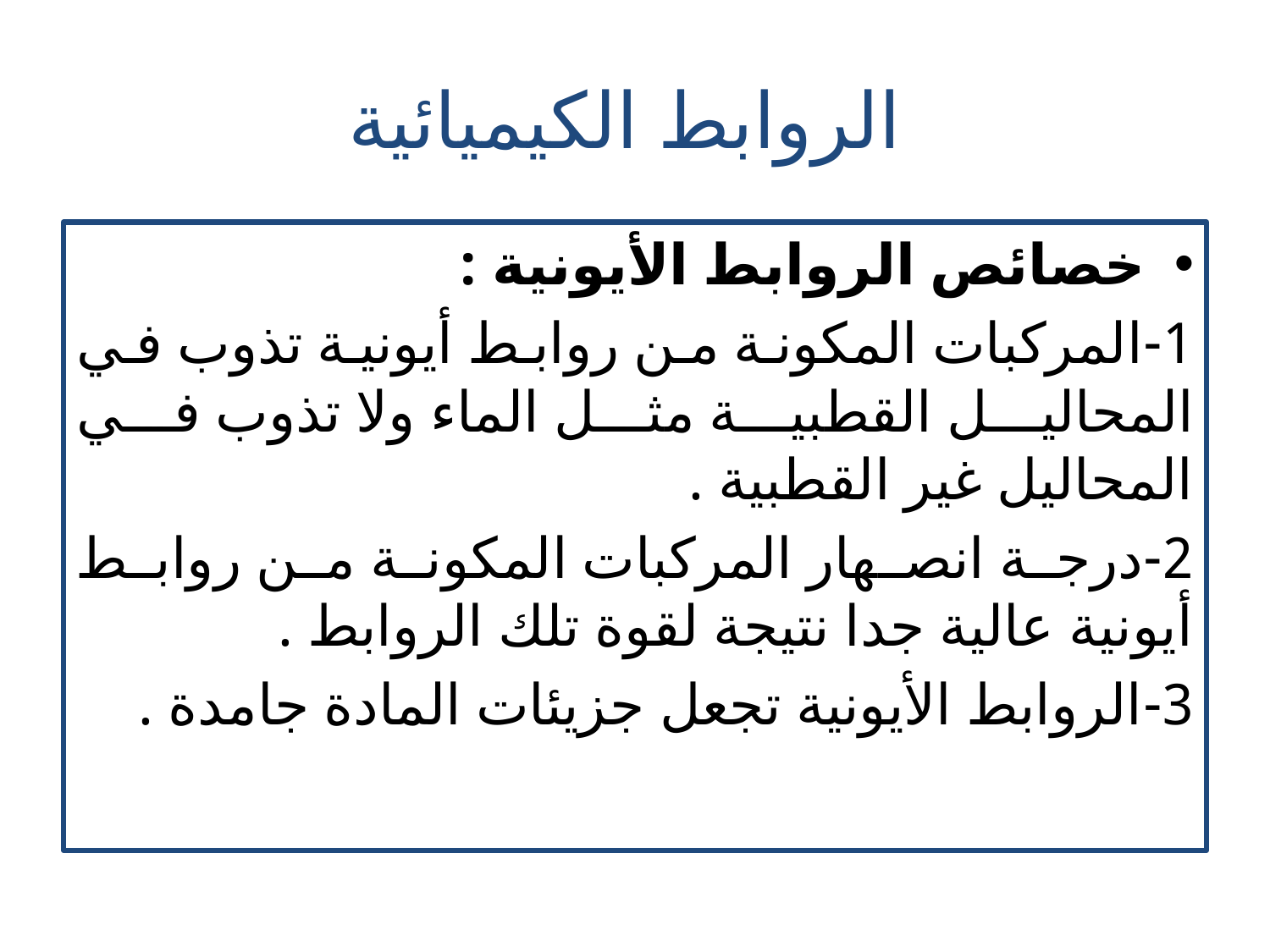

# الروابط الكيميائية
خصائص الروابط الأيونية :
1-المركبات المكونة من روابط أيونية تذوب في المحاليل القطبية مثل الماء ولا تذوب في المحاليل غير القطبية .
2-درجة انصهار المركبات المكونة من روابط أيونية عالية جدا نتيجة لقوة تلك الروابط .
3-الروابط الأيونية تجعل جزيئات المادة جامدة .